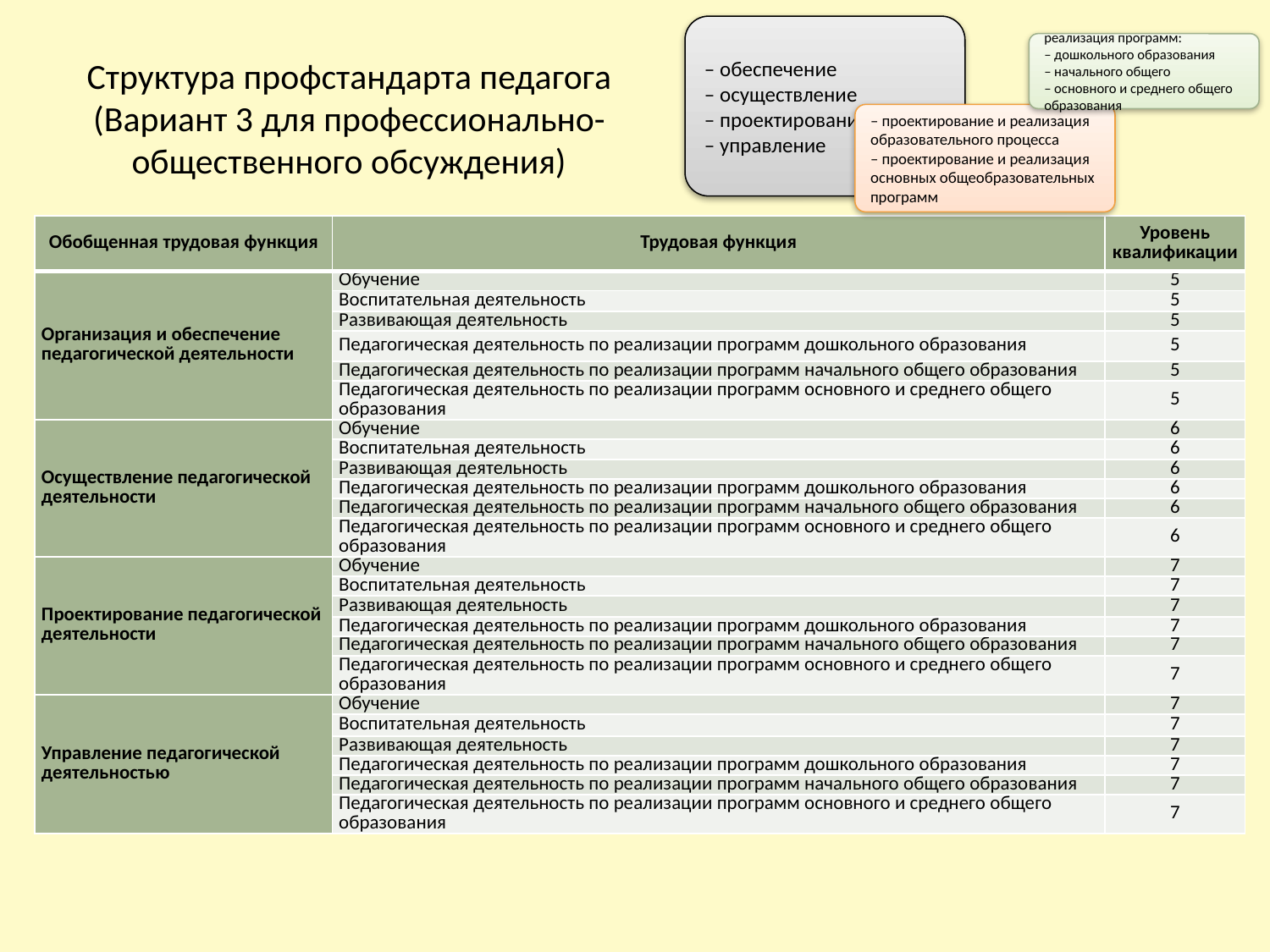

– обеспечение
– осуществление
– проектирование
– управление
реализация программ:
– дошкольного образования
– начального общего
– основного и среднего общего образования
# Структура профстандарта педагога (Вариант 3 для профессионально-общественного обсуждения)
– проектирование и реализация образовательного процесса
– проектирование и реализация основных общеобразовательных программ
| Обобщенная трудовая функция | Трудовая функция | Уровень квалификации |
| --- | --- | --- |
| Организация и обеспечение педагогической деятельности | Обучение | 5 |
|  | Воспитательная деятельность | 5 |
|  | Развивающая деятельность | 5 |
|  | Педагогическая деятельность по реализации программ дошкольного образования | 5 |
|  | Педагогическая деятельность по реализации программ начального общего образования | 5 |
|  | Педагогическая деятельность по реализации программ основного и среднего общего образования | 5 |
| Осуществление педагогической деятельности | Обучение | 6 |
|  | Воспитательная деятельность | 6 |
|  | Развивающая деятельность | 6 |
|  | Педагогическая деятельность по реализации программ дошкольного образования | 6 |
|  | Педагогическая деятельность по реализации программ начального общего образования | 6 |
|  | Педагогическая деятельность по реализации программ основного и среднего общего образования | 6 |
| Проектирование педагогической деятельности | Обучение | 7 |
|  | Воспитательная деятельность | 7 |
|  | Развивающая деятельность | 7 |
|  | Педагогическая деятельность по реализации программ дошкольного образования | 7 |
|  | Педагогическая деятельность по реализации программ начального общего образования | 7 |
|  | Педагогическая деятельность по реализации программ основного и среднего общего образования | 7 |
| Управление педагогической деятельностью | Обучение | 7 |
|  | Воспитательная деятельность | 7 |
|  | Развивающая деятельность | 7 |
|  | Педагогическая деятельность по реализации программ дошкольного образования | 7 |
|  | Педагогическая деятельность по реализации программ начального общего образования | 7 |
|  | Педагогическая деятельность по реализации программ основного и среднего общего образования | 7 |